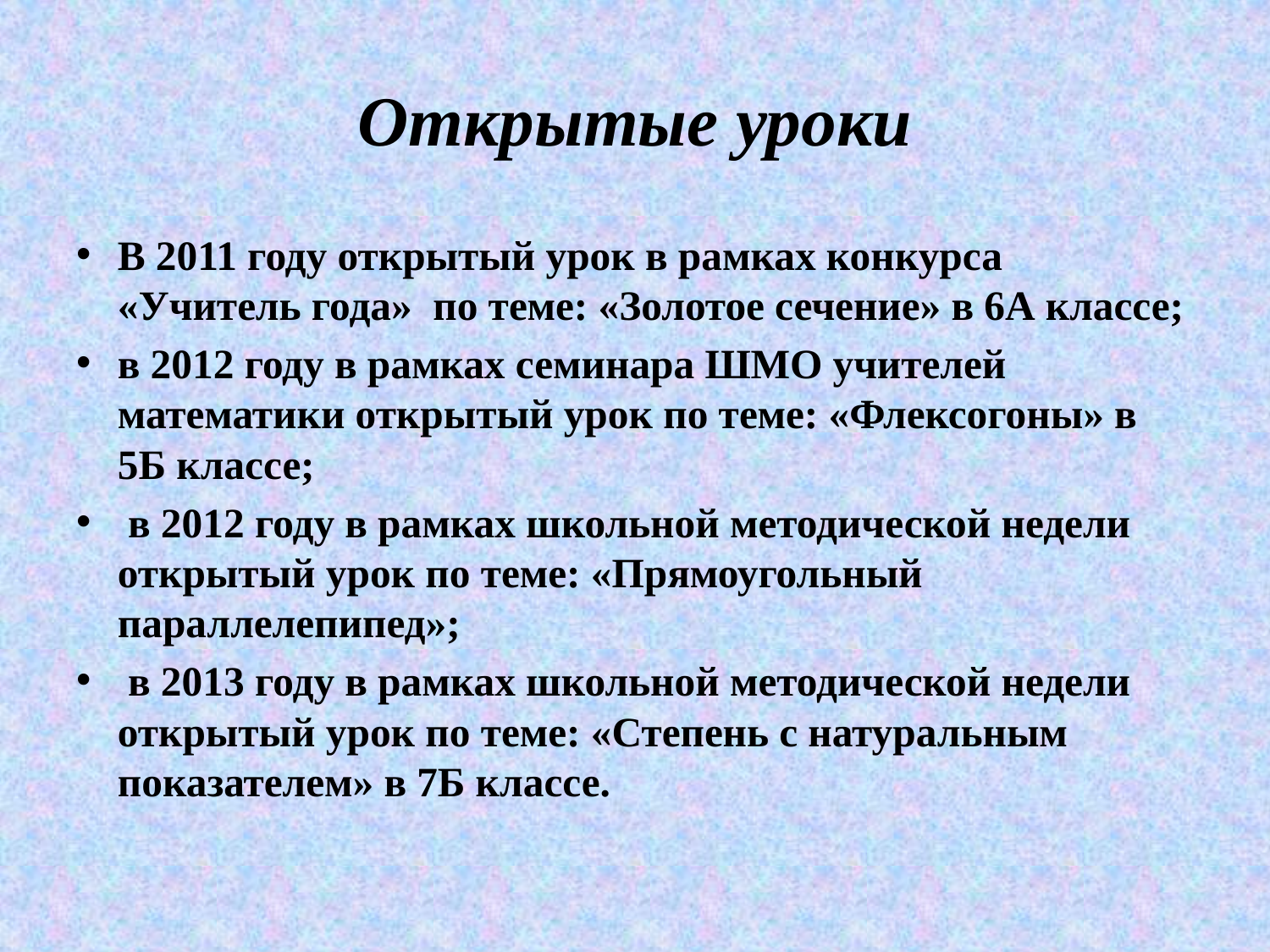

# Открытые уроки
В 2011 году открытый урок в рамках конкурса «Учитель года»  по теме: «Золотое сечение» в 6А классе;
в 2012 году в рамках семинара ШМО учителей математики открытый урок по теме: «Флексогоны» в 5Б классе;
 в 2012 году в рамках школьной методической недели открытый урок по теме: «Прямоугольный параллелепипед»;
 в 2013 году в рамках школьной методической недели открытый урок по теме: «Степень с натуральным показателем» в 7Б классе.